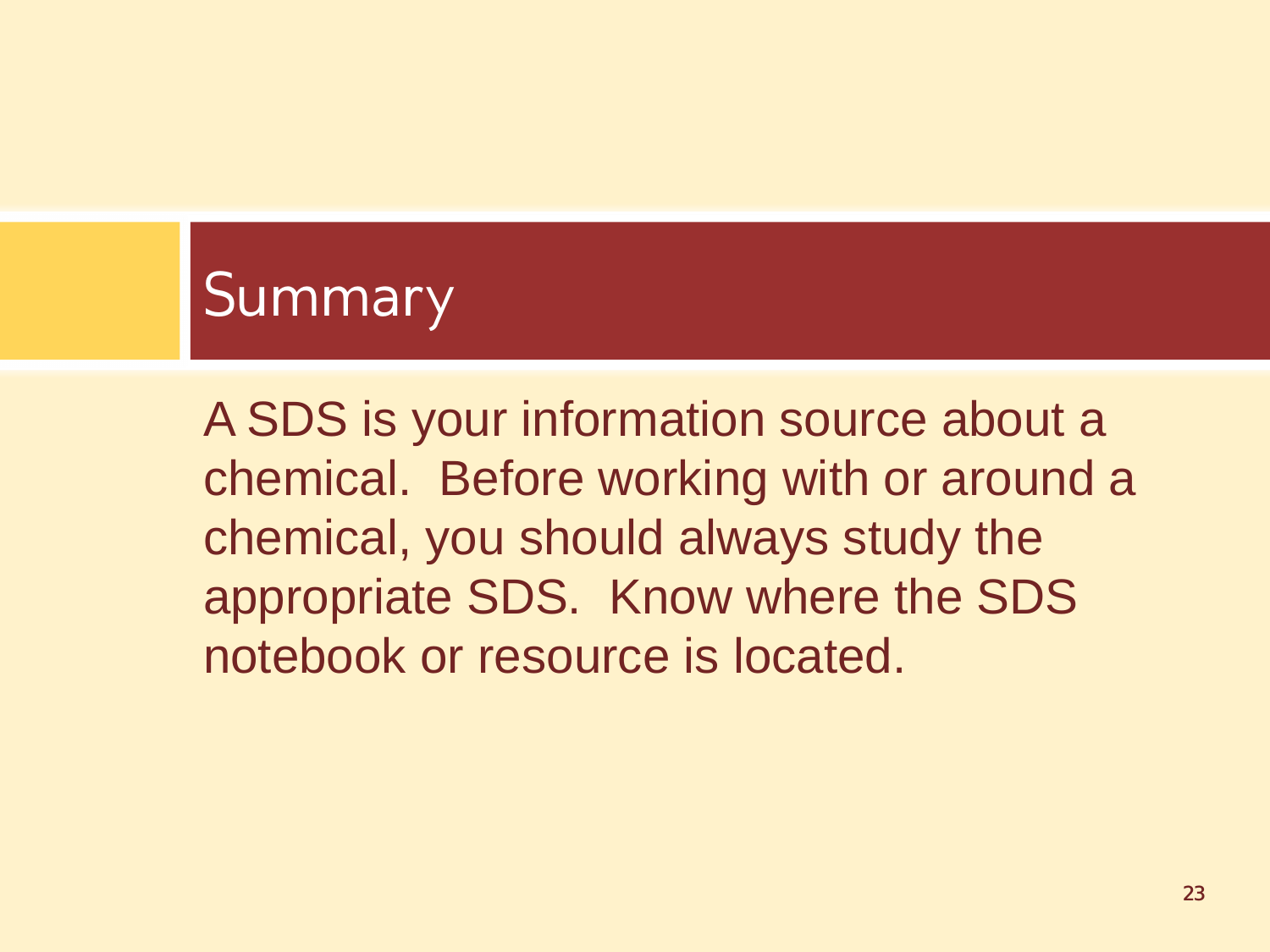

# Summary
A SDS is your information source about a chemical.  Before working with or around a chemical, you should always study the appropriate SDS.  Know where the SDS notebook or resource is located.